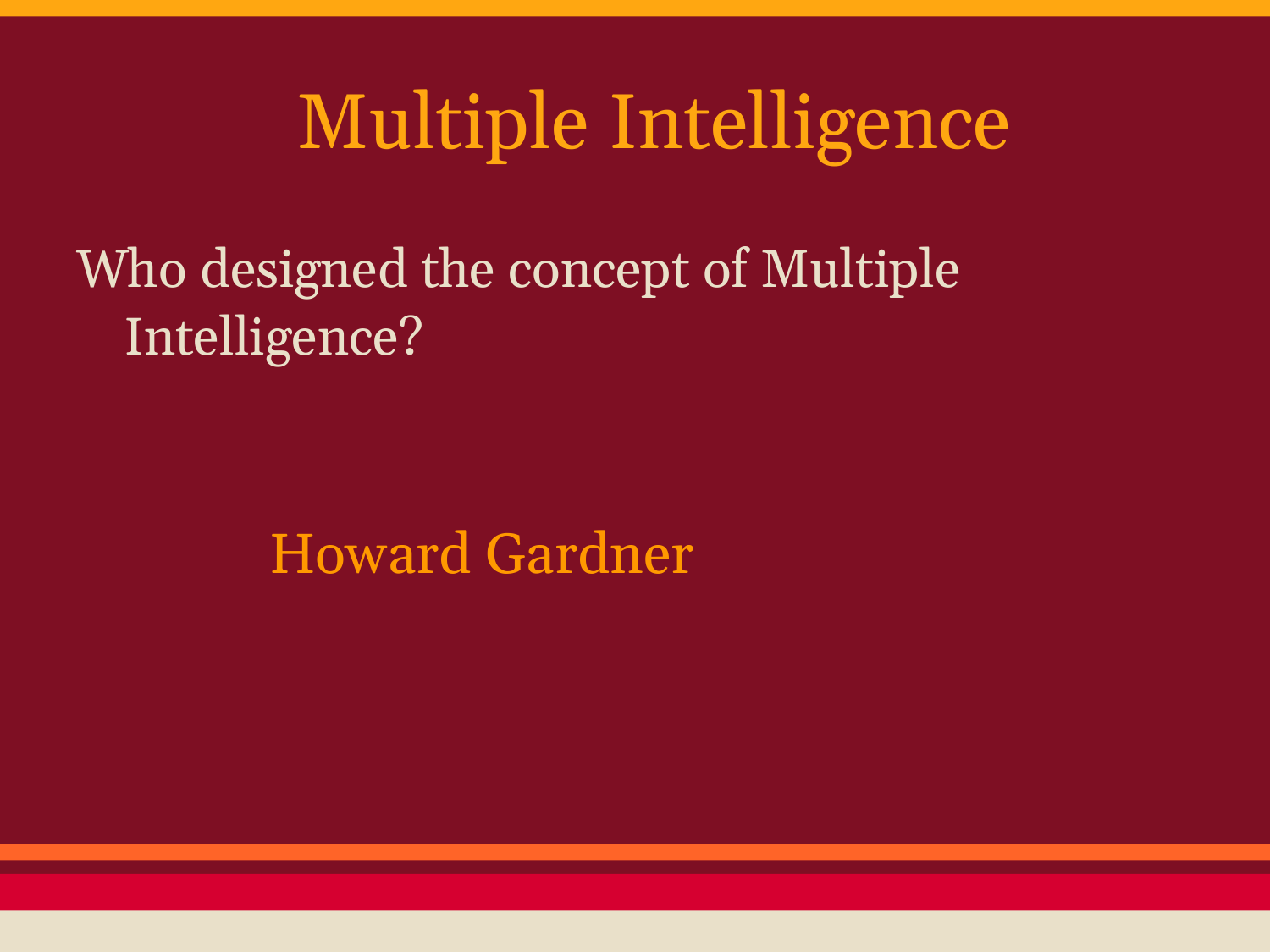

# Multiple Intelligence
Who designed the concept of Multiple Intelligence?

Howard Gardner